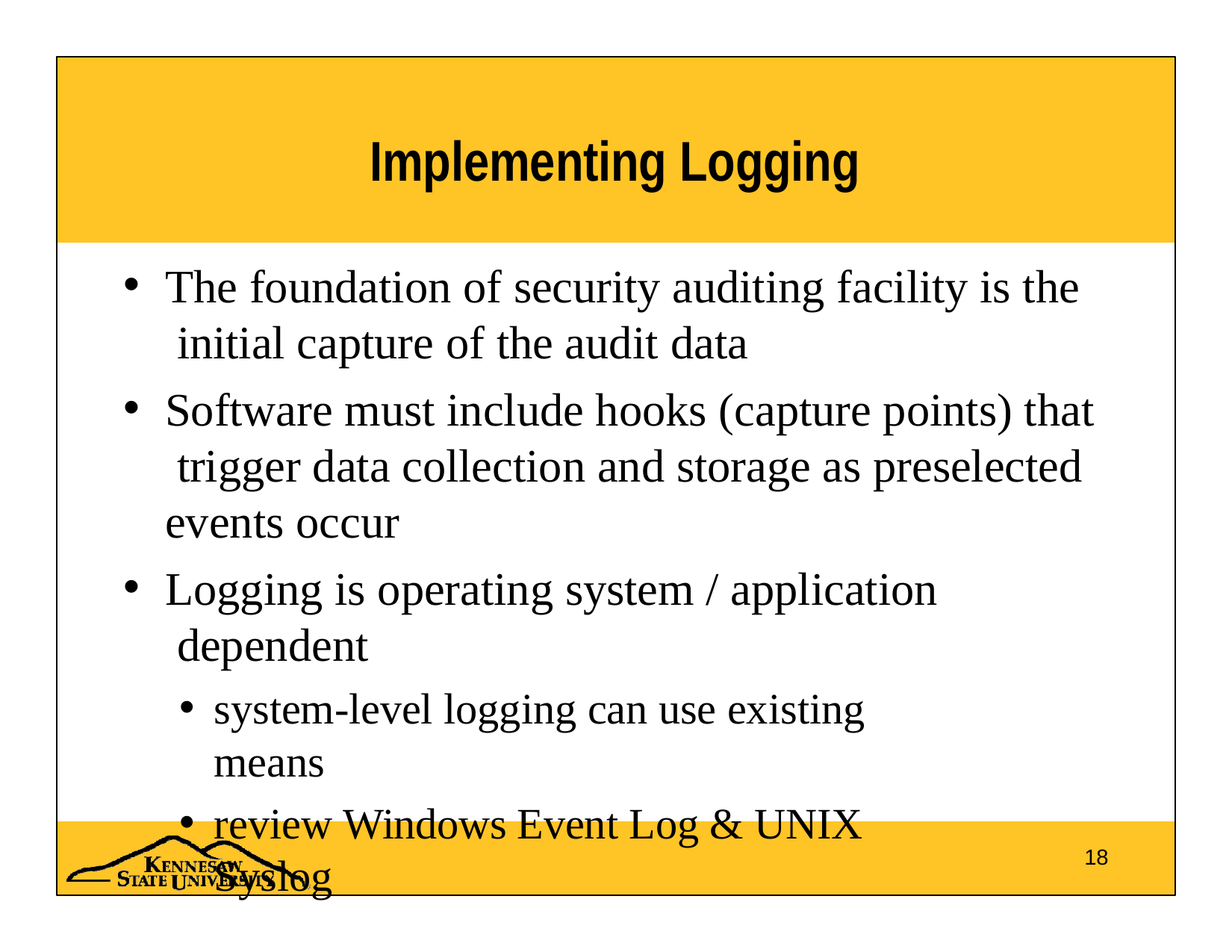

# Implementing Logging
The foundation of security auditing facility is the  initial capture of the audit data
Software must include hooks (capture points) that  trigger data collection and storage as preselected  events occur
Logging is operating system / application  dependent
system-level logging can use existing means
review Windows Event Log & UNIX Syslog

18